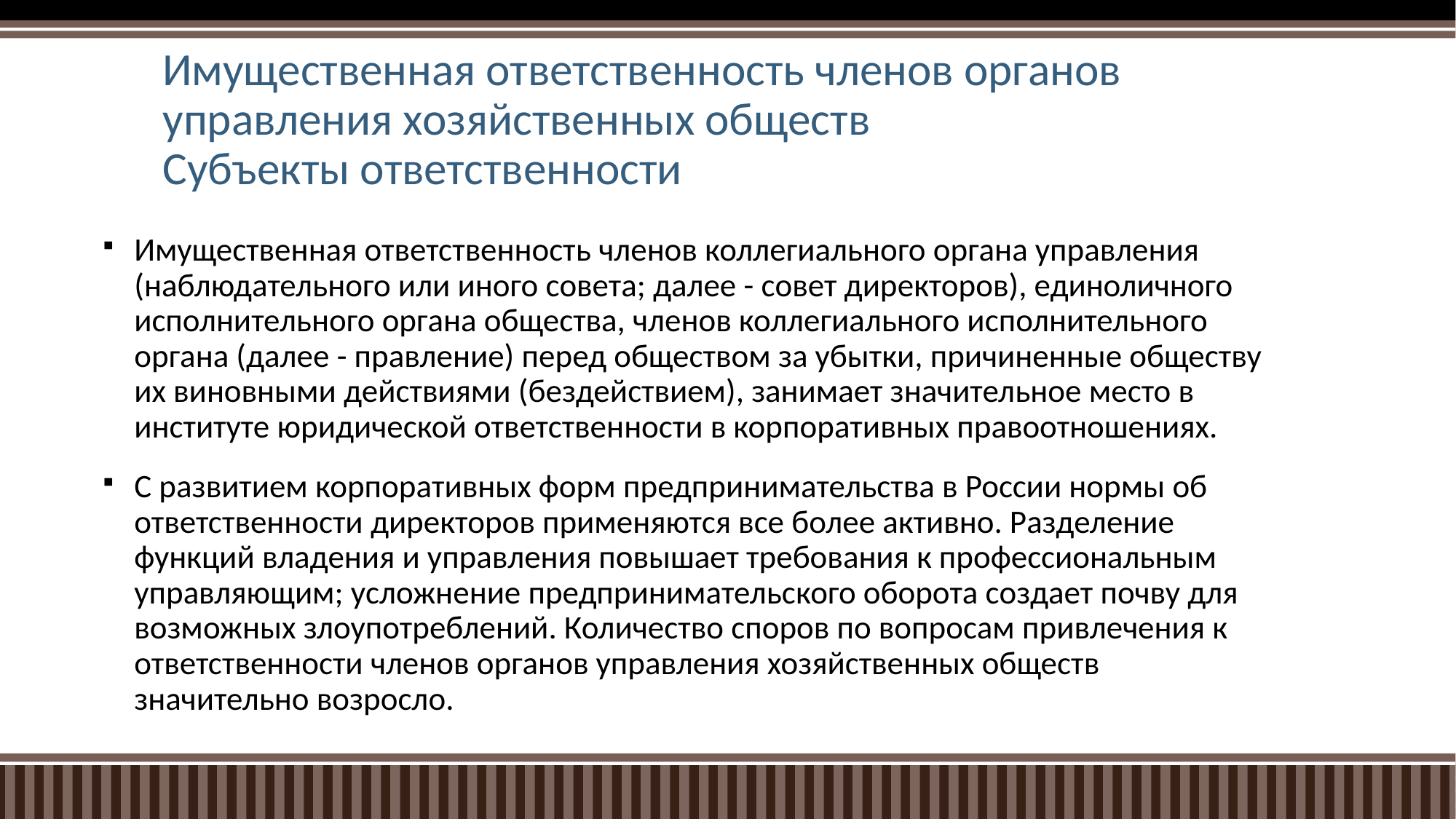

# Имущественная ответственность членов органов управления хозяйственных обществ Субъекты ответственности
Имущественная ответственность членов коллегиального органа управления (наблюдательного или иного совета; далее - совет директоров), единоличного исполнительного органа общества, членов коллегиального исполнительного органа (далее - правление) перед обществом за убытки, причиненные обществу их виновными действиями (бездействием), занимает значительное место в институте юридической ответственности в корпоративных правоотношениях.
С развитием корпоративных форм предпринимательства в России нормы об ответственности директоров применяются все более активно. Разделение функций владения и управления повышает требования к профессиональным управляющим; усложнение предпринимательского оборота создает почву для возможных злоупотреблений. Количество споров по вопросам привлечения к ответственности членов органов управления хозяйственных обществ значительно возросло.